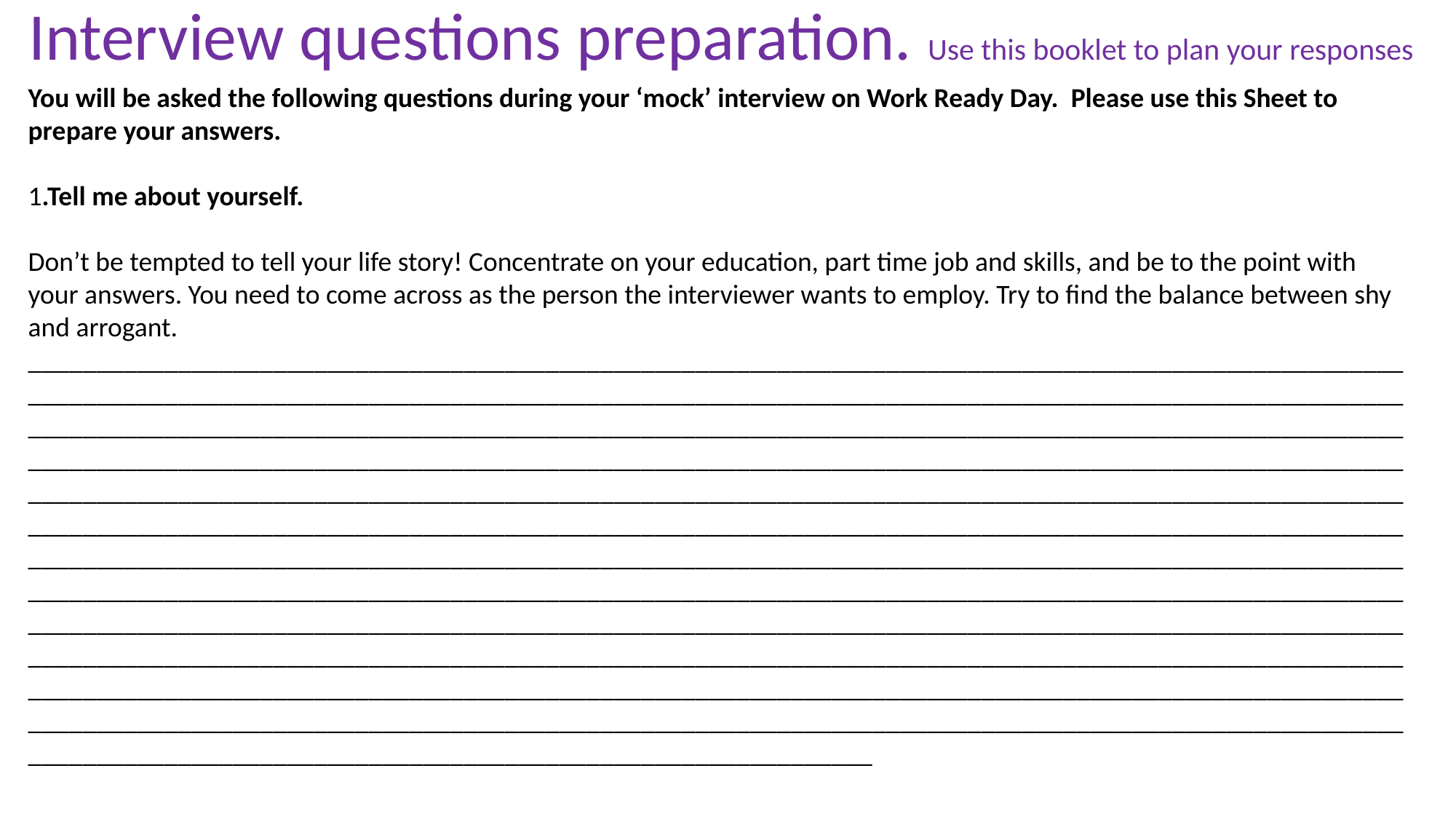

# Interview questions preparation. Use this booklet to plan your responses
You will be asked the following questions during your ‘mock’ interview on Work Ready Day.  Please use this Sheet to prepare your answers.

1.Tell me about yourself.

Don’t be tempted to tell your life story! Concentrate on your education, part time job and skills, and be to the point with your answers. You need to come across as the person the interviewer wants to employ. Try to find the balance between shy and arrogant.
__________________________________________________________________________________________________________________________________________________________________________________________________________________________________________________________________________________________________________________________________________________________________________________________________________________________________________________________________________________________________________________________________________________________________________________________________________________________________________________________________________________________________________________________________________________________________________________________________________________________________________________________________________________________________________________________________________________________________________________________________________________________________________________________________________________________________________________________________________________________________________________________________________________________________________________________________________________________________________________________